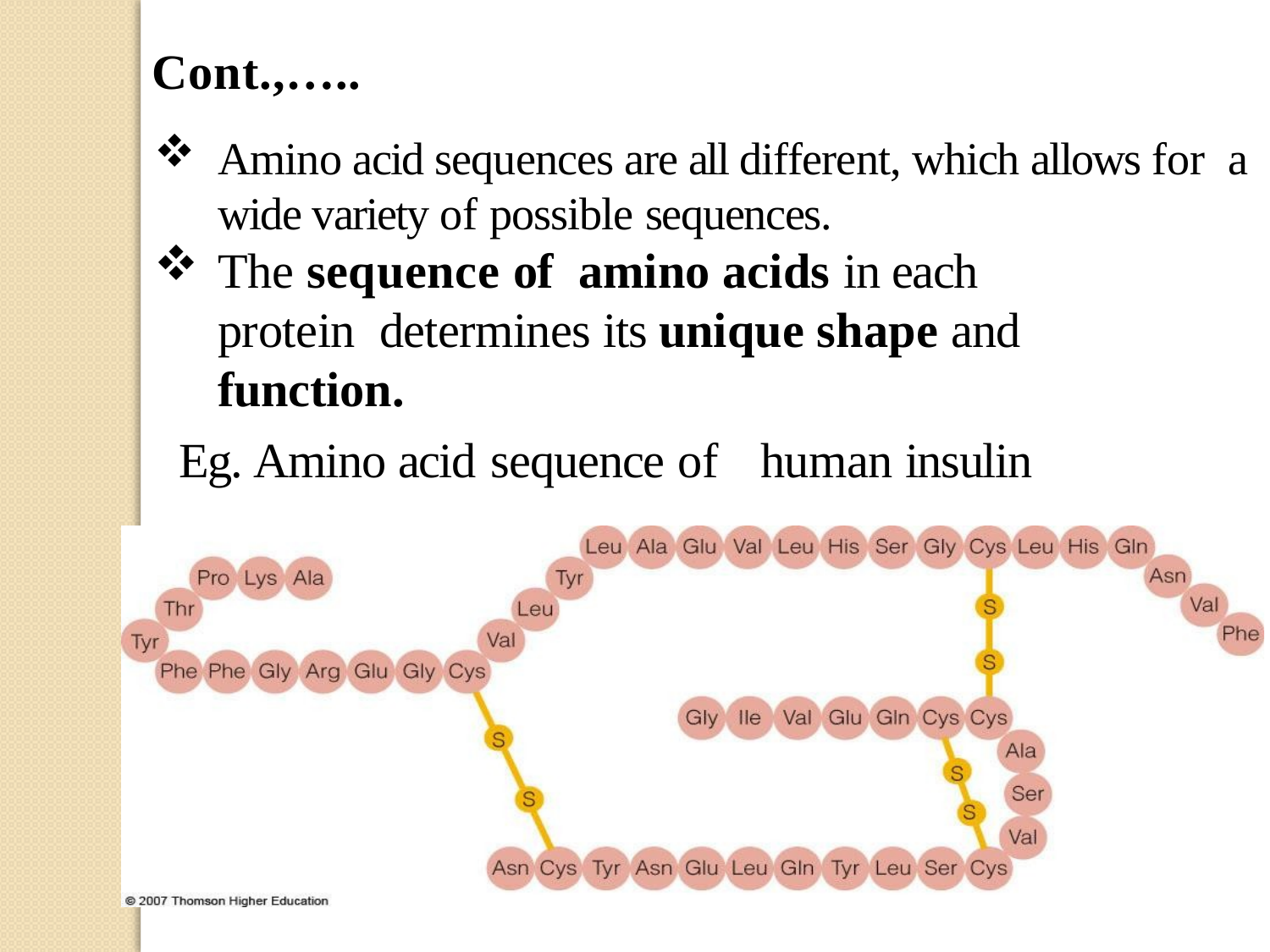

Cont.,…..
Amino acid sequences are all different, which allows for  a wide variety of possible sequences.
The sequence of  amino acids in each protein  determines its unique shape and function.
Eg. Amino acid sequence of	human insulin